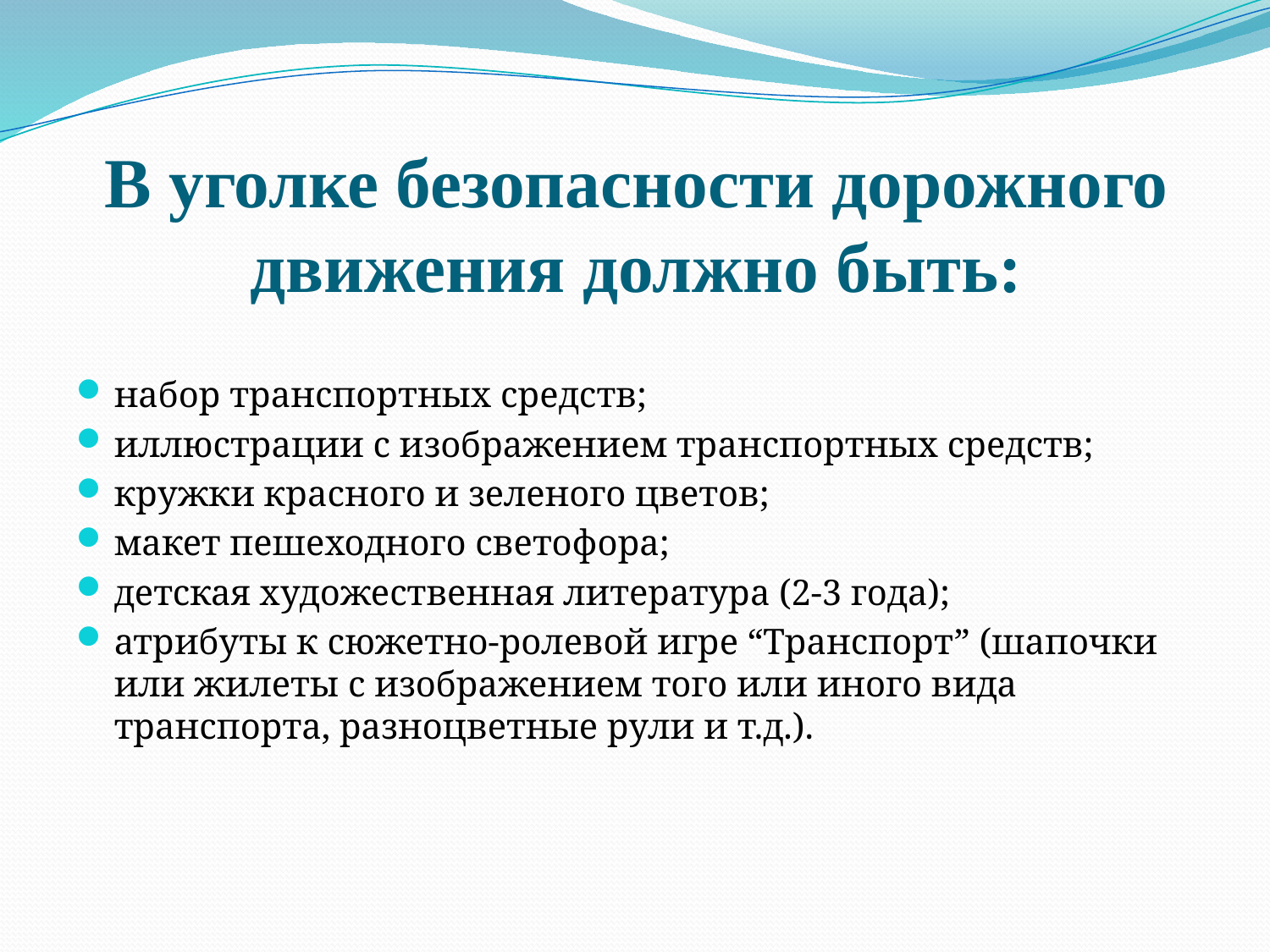

# В уголке безопасности дорожного движения должно быть:
набор транспортных средств;
иллюстрации с изображением транспортных средств;
кружки красного и зеленого цветов;
макет пешеходного светофора;
детская художественная литература (2-3 года);
атрибуты к сюжетно-ролевой игре “Транспорт” (шапочки или жилеты с изображением того или иного вида транспорта, разноцветные рули и т.д.).